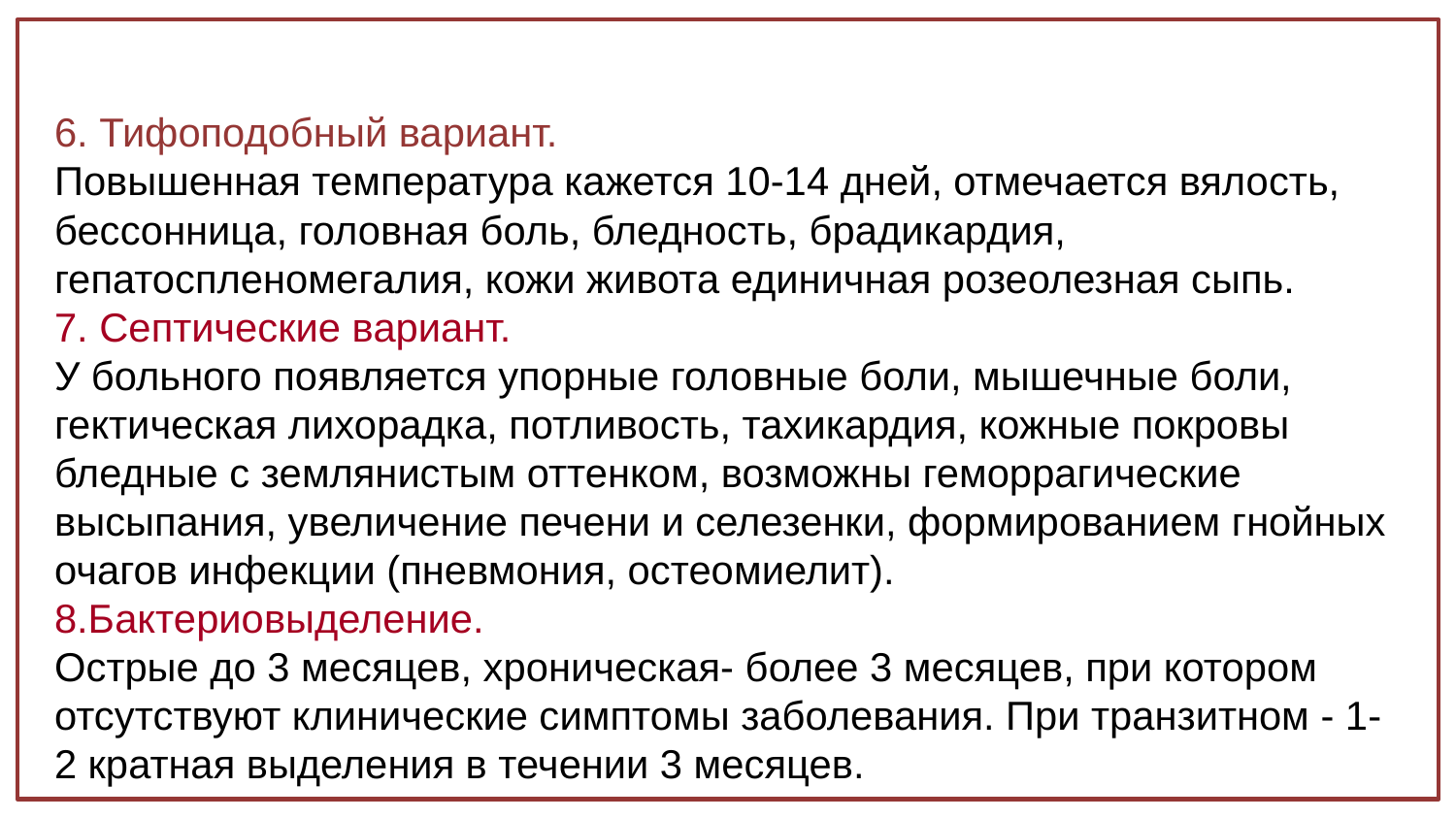

6. Тифоподобный вариант.
Повышенная температура кажется 10-14 дней, отмечается вялость, бессонница, головная боль, бледность, брадикардия, гепатоспленомегалия, кожи живота единичная розеолезная сыпь.
7. Септические вариант.
У больного появляется упорные головные боли, мышечные боли, гектическая лихорадка, потливость, тахикардия, кожные покровы бледные с землянистым оттенком, возможны геморрагические высыпания, увеличение печени и селезенки, формированием гнойных очагов инфекции (пневмония, остеомиелит).
8.Бактериовыделение.
Острые до 3 месяцев, хроническая- более 3 месяцев, при котором отсутствуют клинические симптомы заболевания. При транзитном - 1-2 кратная выделения в течении 3 месяцев.